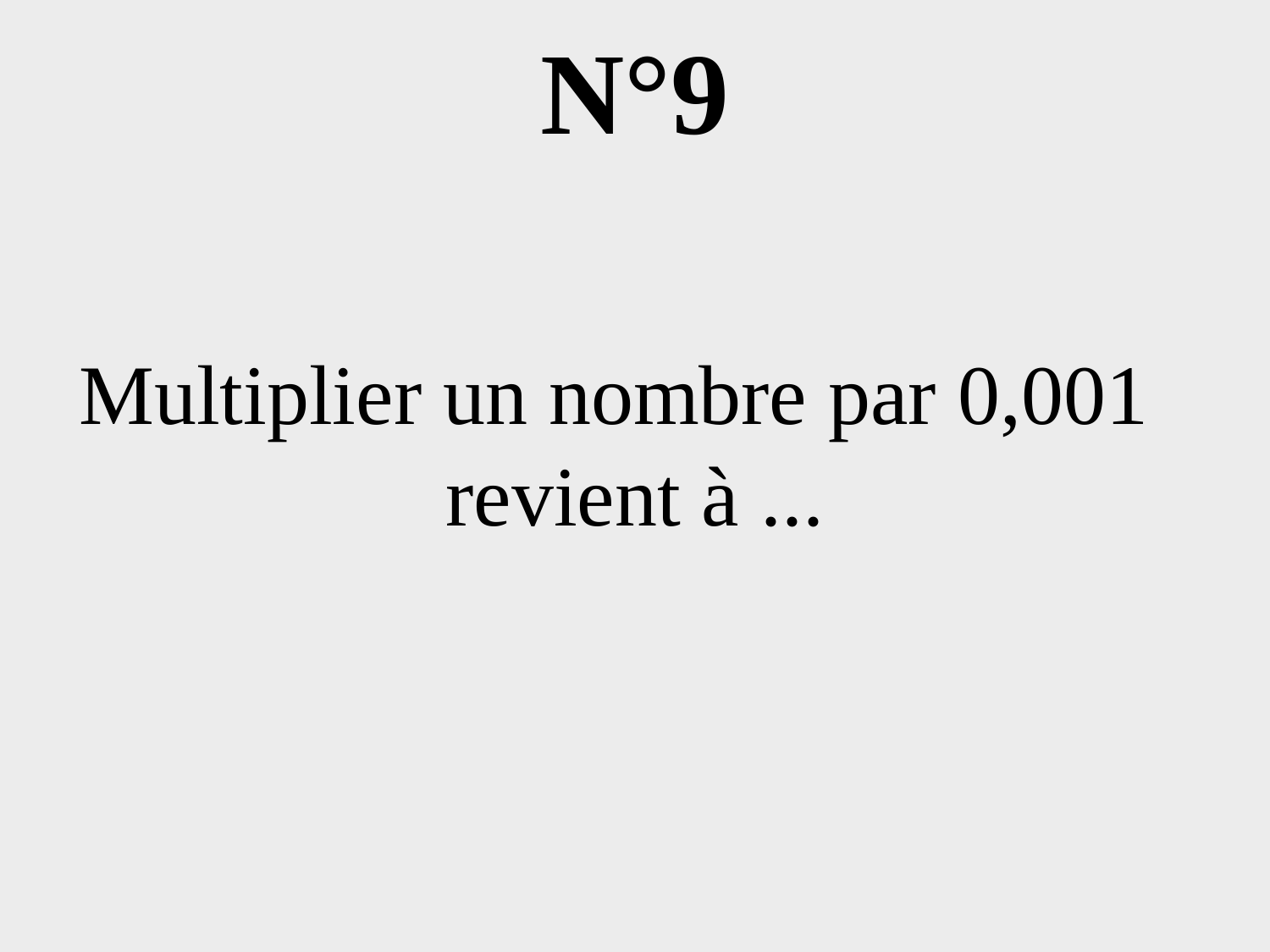

# N°9
Multiplier un nombre par 0,001
revient à ...